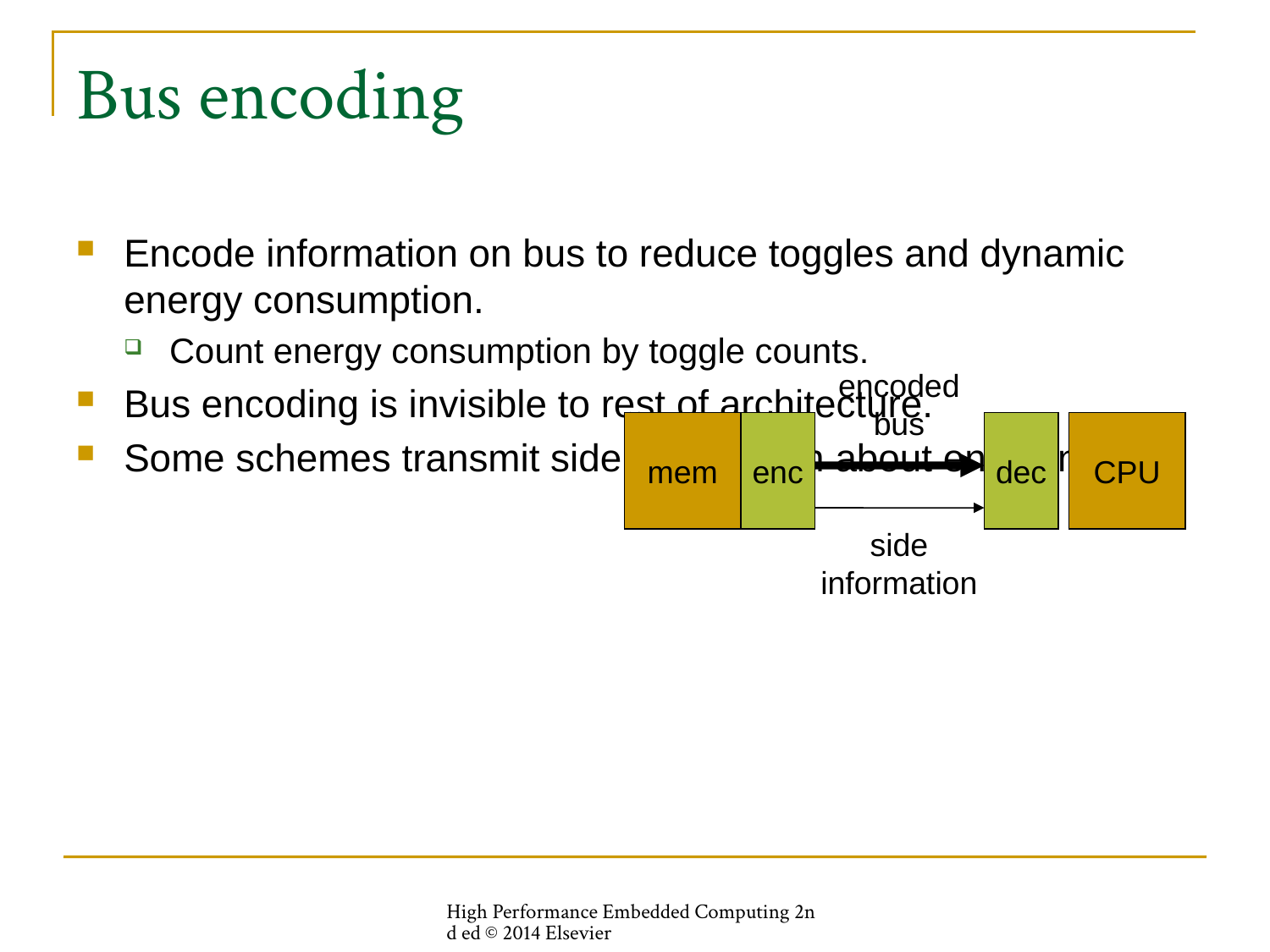

# Bus encoding
Encode information on bus to reduce toggles and dynamic energy consumption.
Count energy consumption by toggle counts.
Bus encoding is invisible to rest of architecture.
Some schemes transmit side information about encoding.

encoded
bus
mem
enc
dec
CPU

side
information
High Performance Embedded Computing 2nd ed © 2014 Elsevier